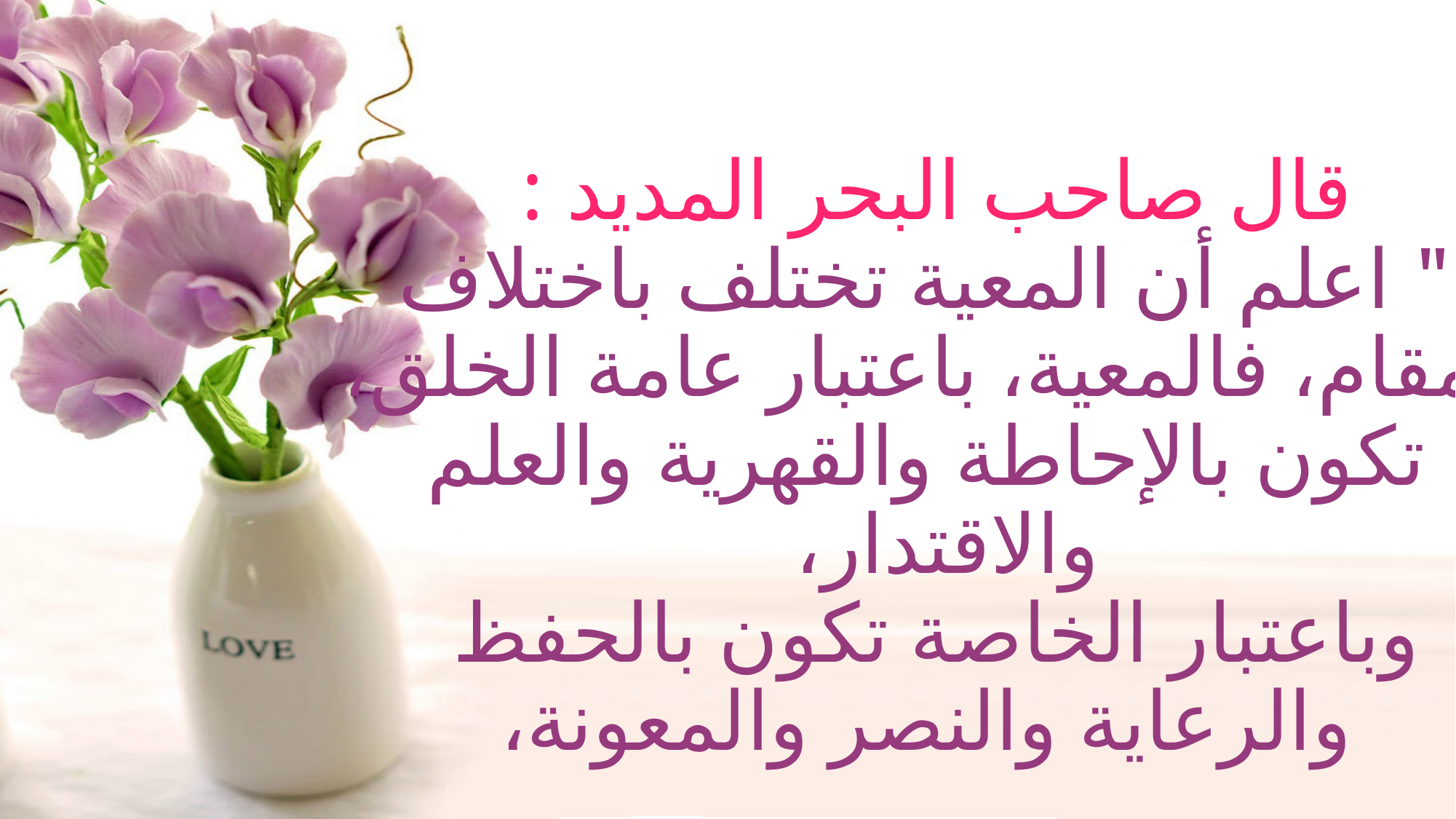

# قال صاحب البحر المديد : " اعلم أن المعية تختلف باختلاف المقام، فالمعية، باعتبار عامة الخلق، تكون بالإحاطة والقهرية والعلم والاقتدار، وباعتبار الخاصة تكون بالحفظ والرعاية والنصر والمعونة،